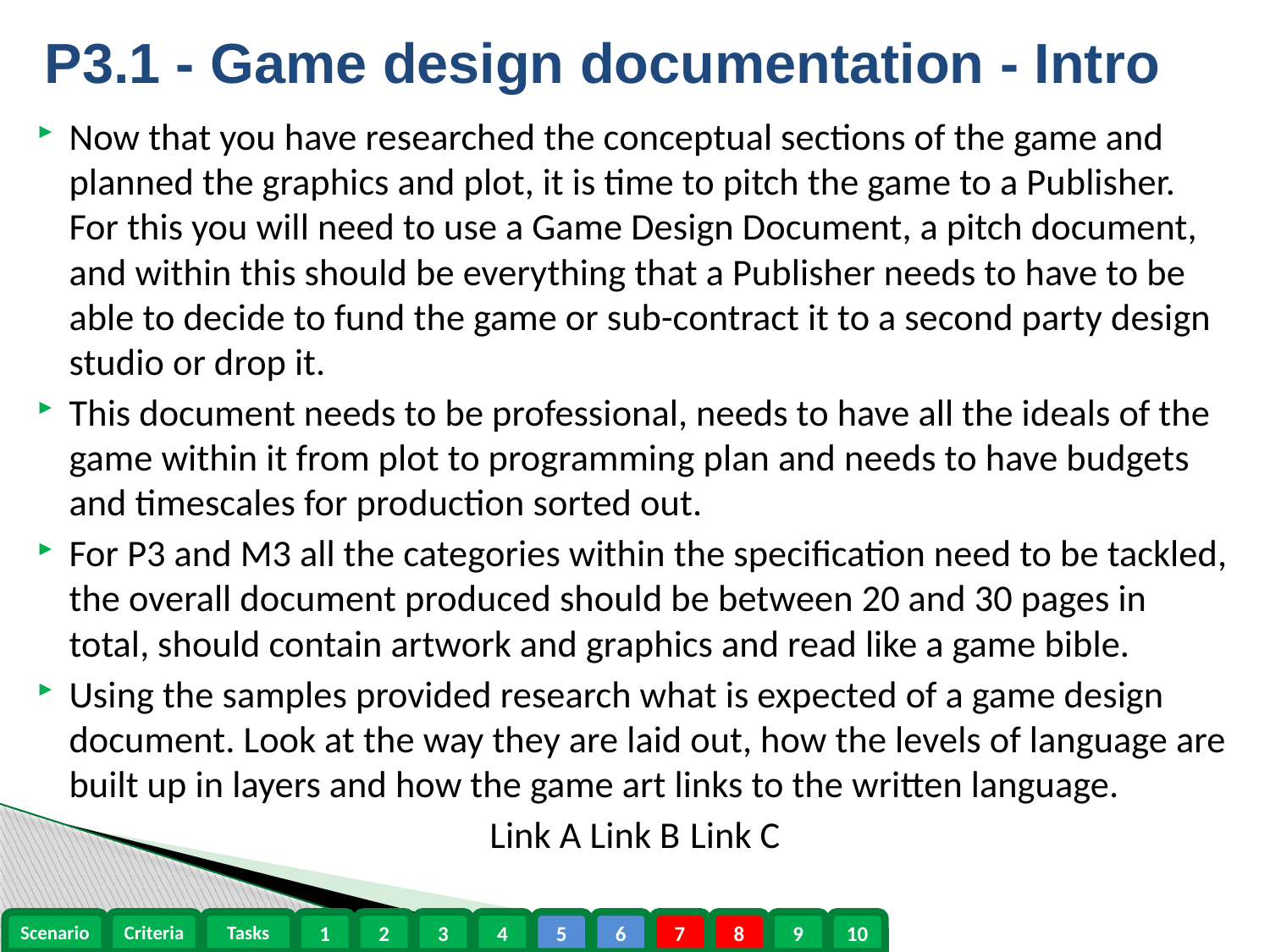

# P3.1 - Game design documentation - Intro
Now that you have researched the conceptual sections of the game and planned the graphics and plot, it is time to pitch the game to a Publisher. For this you will need to use a Game Design Document, a pitch document, and within this should be everything that a Publisher needs to have to be able to decide to fund the game or sub-contract it to a second party design studio or drop it.
This document needs to be professional, needs to have all the ideals of the game within it from plot to programming plan and needs to have budgets and timescales for production sorted out.
For P3 and M3 all the categories within the specification need to be tackled, the overall document produced should be between 20 and 30 pages in total, should contain artwork and graphics and read like a game bible.
Using the samples provided research what is expected of a game design document. Look at the way they are laid out, how the levels of language are built up in layers and how the game art links to the written language.
Link A	Link B	Link C